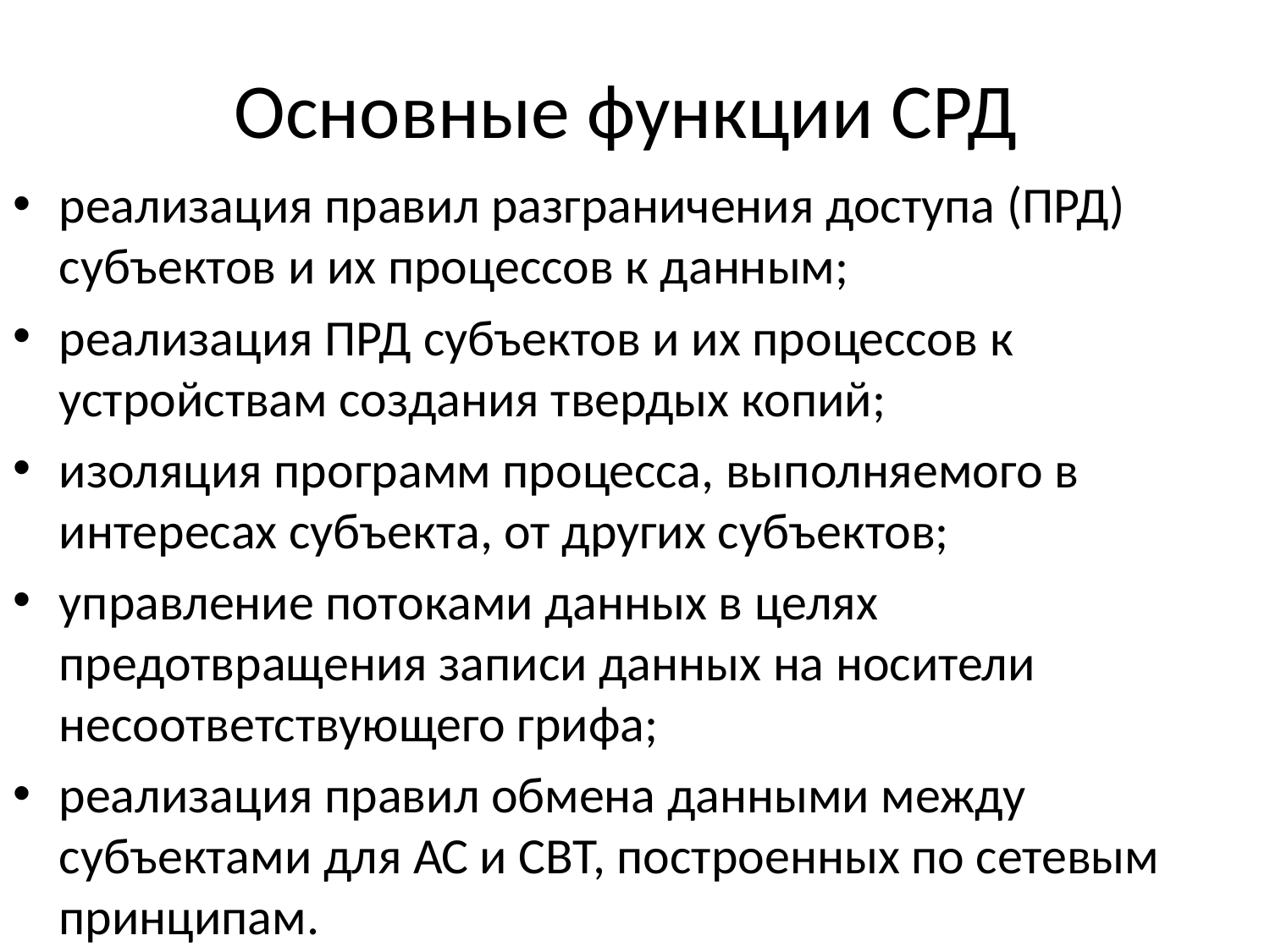

# Основные функции СРД
реализация правил разграничения доступа (ПРД) субъектов и их процессов к данным;
реализация ПРД субъектов и их процессов к устройствам создания твердых копий;
изоляция программ процесса, выполняемого в интересах субъекта, от других субъектов;
управление потоками данных в целях предотвращения записи данных на носители несоответствующего грифа;
реализация правил обмена данными между субъектами для АС и СВТ, построенных по сетевым принципам.